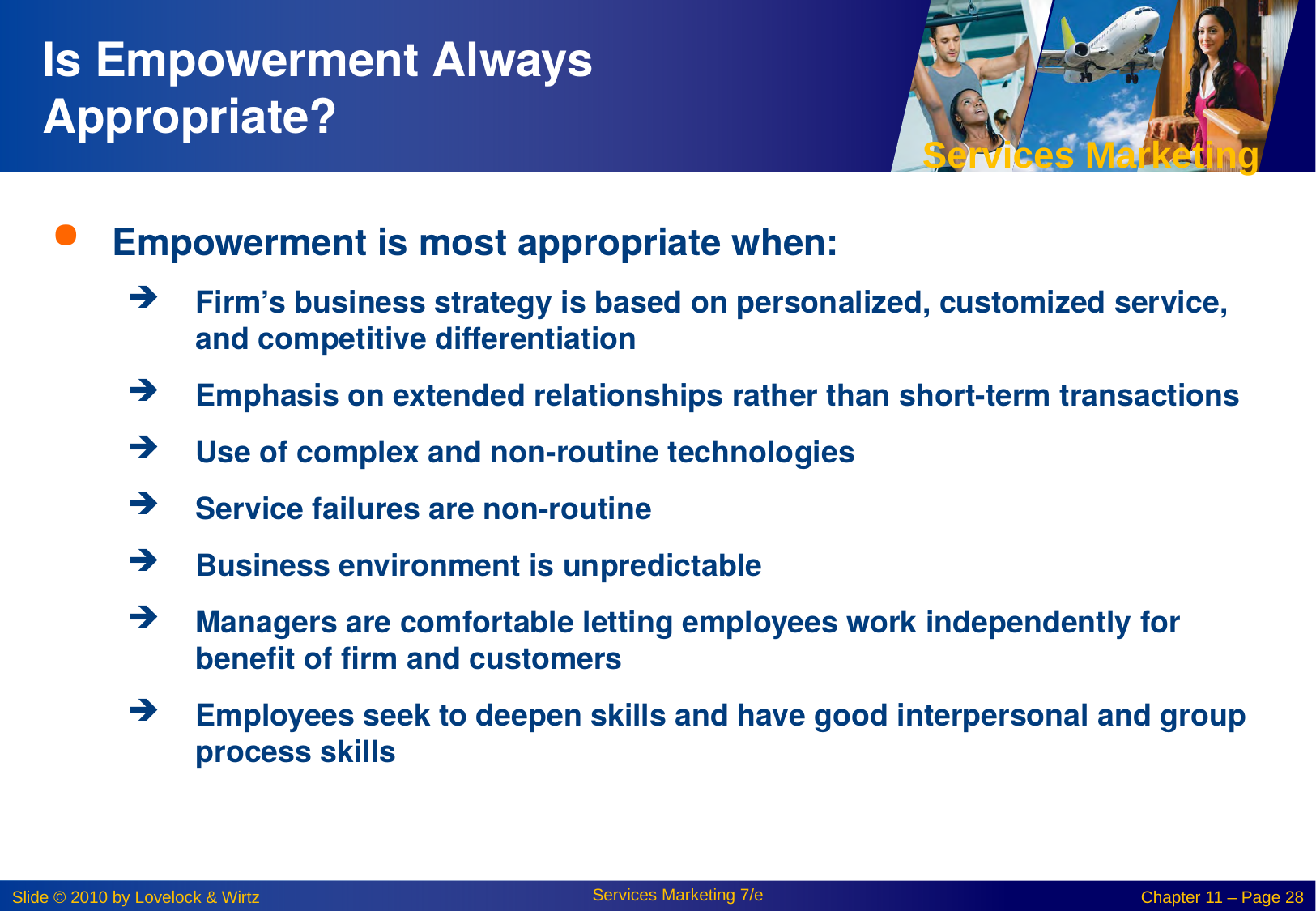

# Is Empowerment Always Appropriate?
Empowerment is most appropriate when:
Firm’s business strategy is based on personalized, customized service, and competitive differentiation
Emphasis on extended relationships rather than short-term transactions
Use of complex and non-routine technologies
Service failures are non-routine
Business environment is unpredictable
Managers are comfortable letting employees work independently for benefit of firm and customers
Employees seek to deepen skills and have good interpersonal and group process skills